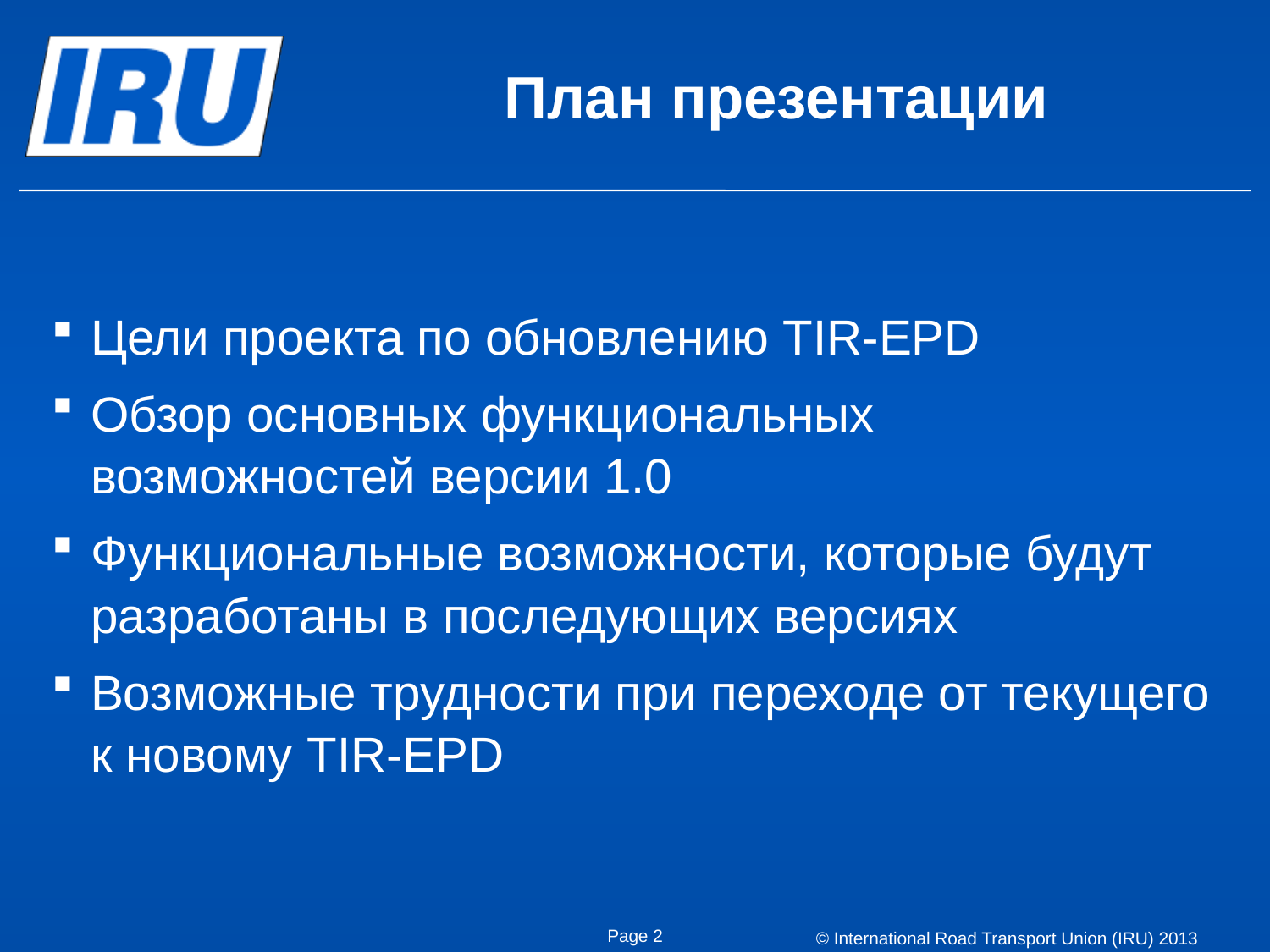

# План презентации

Цели проекта по обновлению TIR-EPD
Обзор основных функциональных  возможностей версии 1.0
Функциональные возможности, которые будут разработаны в последующих версиях
Возможные трудности при переходе от текущего к новому TIR-EPD

Page 2
© International Road Transport Union (IRU) 2013